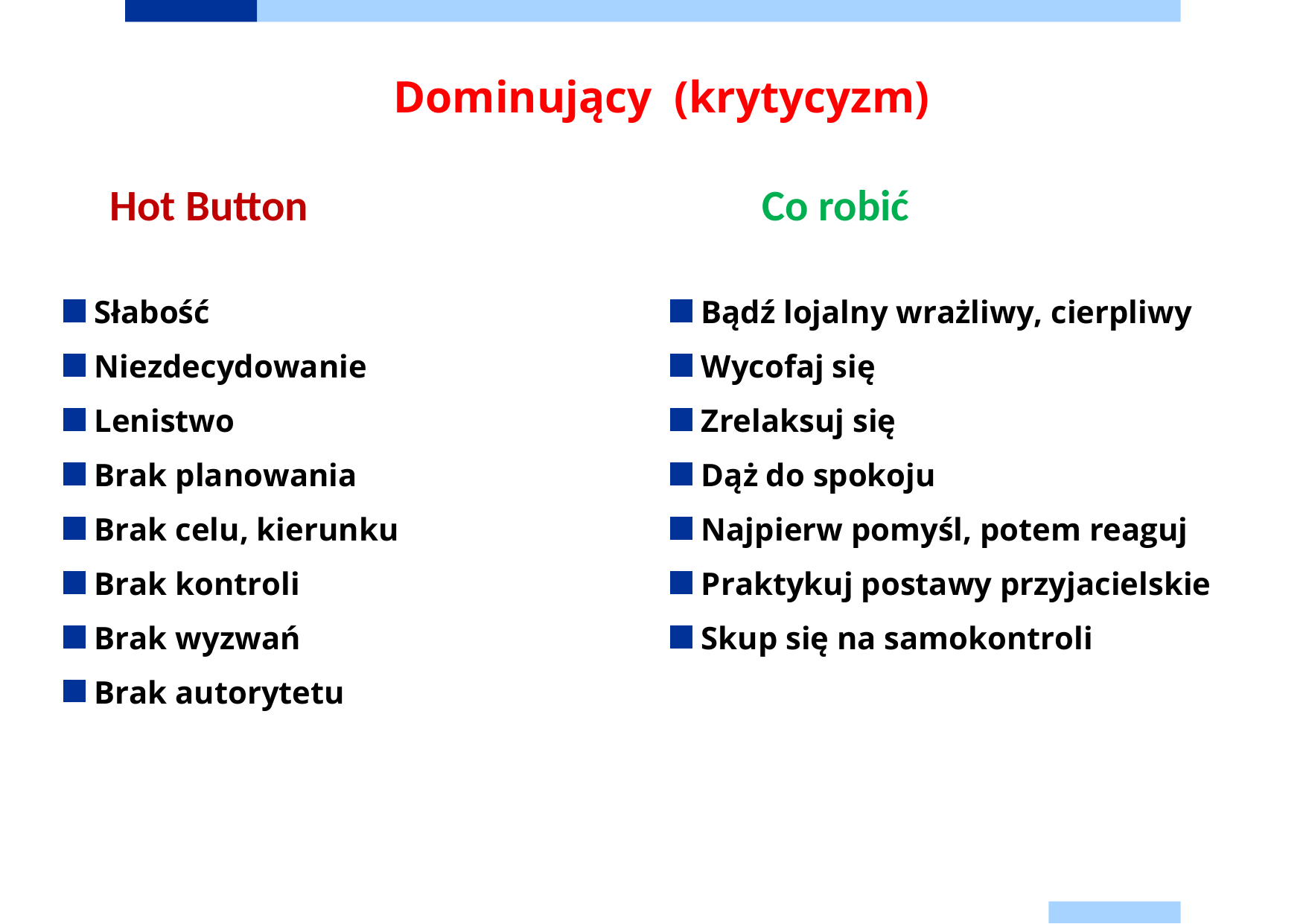

# Dominujący  (krytycyzm)
Hot Button                                              Co robić
Słabość
Niezdecydowanie
Lenistwo
Brak planowania
Brak celu, kierunku
Brak kontroli
Brak wyzwań
Brak autorytetu
Bądź lojalny wrażliwy, cierpliwy
Wycofaj się
Zrelaksuj się
Dąż do spokoju
Najpierw pomyśl, potem reaguj
Praktykuj postawy przyjacielskie
Skup się na samokontroli